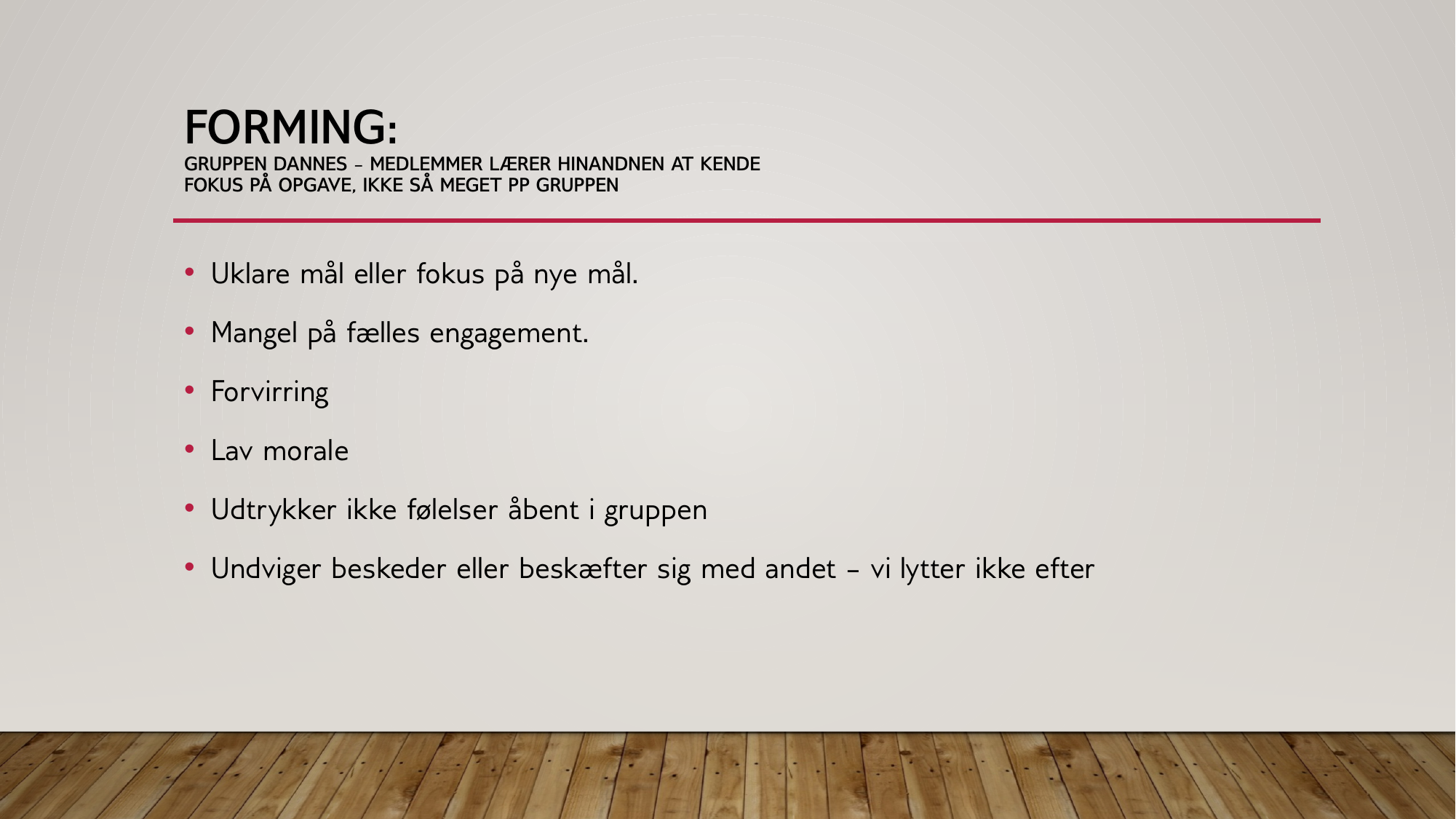

# Forming: Gruppen dannes – medlemmer lærer hinandnen at kende Fokus på opgave, ikke så meget pp gruppen
Uklare mål eller fokus på nye mål.
Mangel på fælles engagement.
Forvirring
Lav morale
Udtrykker ikke følelser åbent i gruppen
Undviger beskeder eller beskæfter sig med andet – vi lytter ikke efter